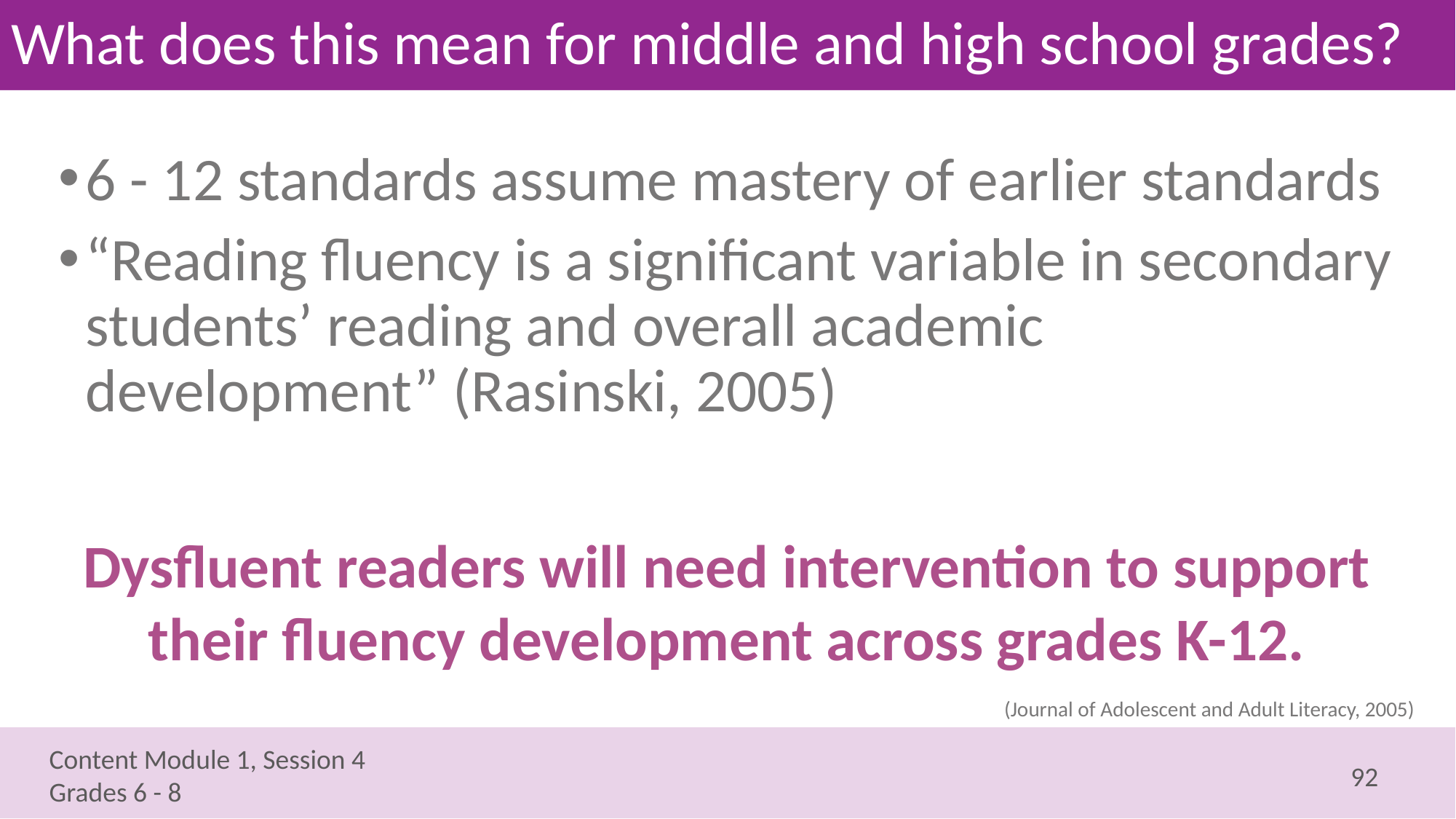

# What does this mean for middle and high school grades?
6 - 12 standards assume mastery of earlier standards
“Reading fluency is a significant variable in secondary students’ reading and overall academic development” (Rasinski, 2005)

Dysfluent readers will need intervention to support their fluency development across grades K-12.

(Journal of Adolescent and Adult Literacy, 2005)
92